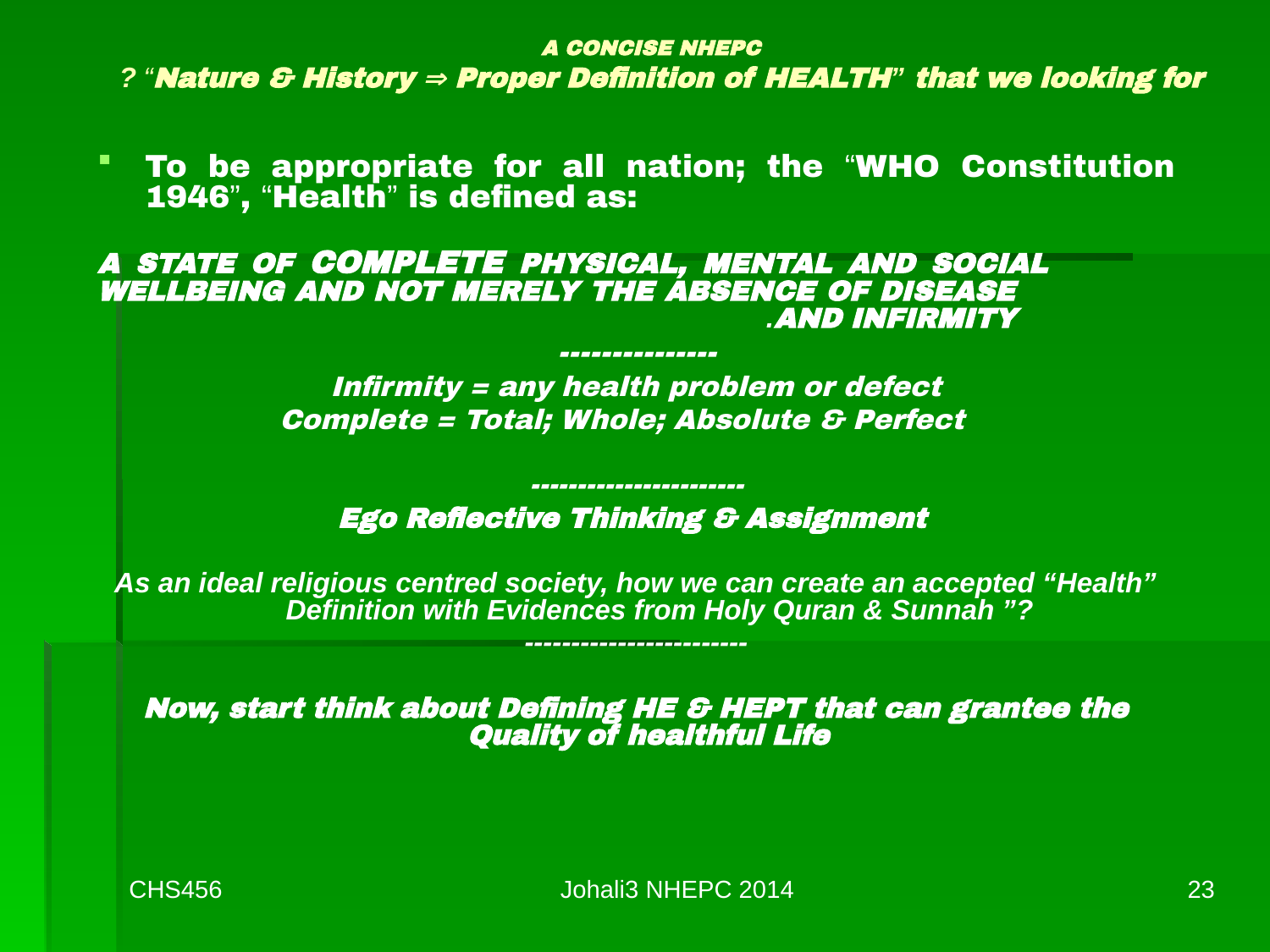

# A CONCISE NHEPC “Nature & History ⇒ Proper Definition of HEALTH” that we looking for?
To be appropriate for all nation; the “WHO Constitution 1946”, “Health” is defined as:

A STATE OF COMPLETE PHYSICAL, MENTAL AND SOCIAL WELLBEING AND NOT MERELY THE ABSENCE OF DISEASE AND INFIRMITY.
---------------
Infirmity = any health problem or defect
Complete = Total; Whole; Absolute & Perfect

-----------------------
Ego Reflective Thinking & Assignment

As an ideal religious centred society, how we can create an accepted “Health” Definition with Evidences from Holy Quran & Sunnah ”?
------------------------

Now, start think about Defining HE & HEPT that can grantee the Quality of healthful Life

CHS456
Johali3 NHEPC 2014
23